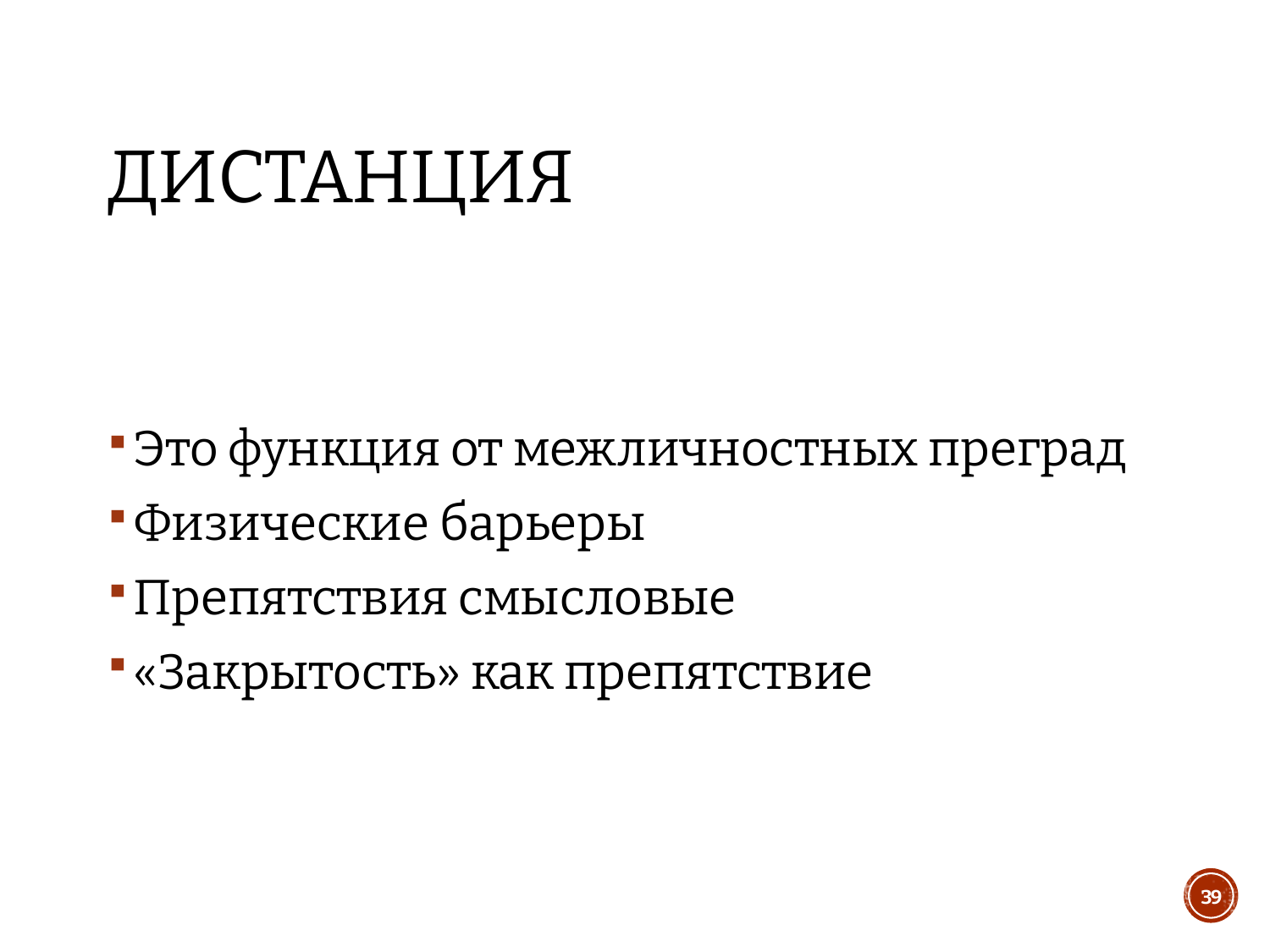

# Дистанция

Это функция от межличностных преград
Физические барьеры
Препятствия смысловые
«Закрытость» как препятствие
39